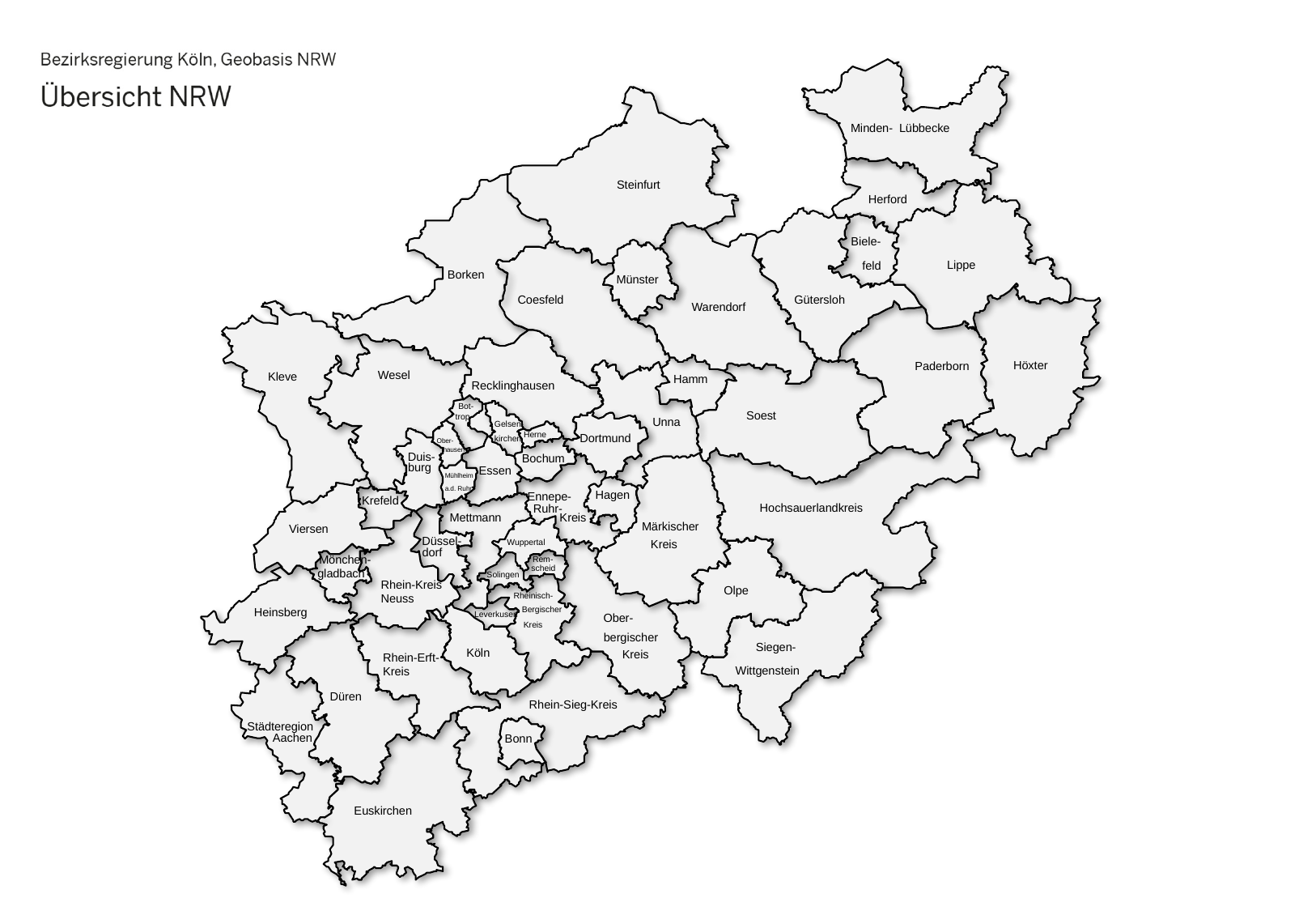

Minden-  Lübbecke

Steinfurt

Herford

Biele-

Lippe
feld

Borken
Münster

Coesfeld
Gütersloh
Warendorf

Höxter
Paderborn

Wesel
Kleve
Hamm

Recklinghausen

Bot-

Soest
trop

Unna

Gelsen-

Herne
Dortmund
kirchen

Ober-
hausen
Duis-
Bochum

burg

Essen

Mühlheim

a.d. Ruhr

Hagen

Ennepe-
Krefeld

Hochsauerlandkreis

Ruhr-

Mettmann
Kreis

Märkischer
Viersen
Düssel-

Wuppertal
Kreis

dorf

Mönchen-

Rem-

scheid

gladbach
Solingen

Rhein-Kreis
Neuss
Olpe

Rheinisch-

Bergischer
Heinsberg
Leverkusen

Ober-

Kreis
bergischer
Siegen-
Köln
Kreis
Rhein-Erft-
Kreis

Wittgenstein

Düren
Rhein-Sieg-Kreis

Städteregion
Aachen
Bonn

Euskirchen